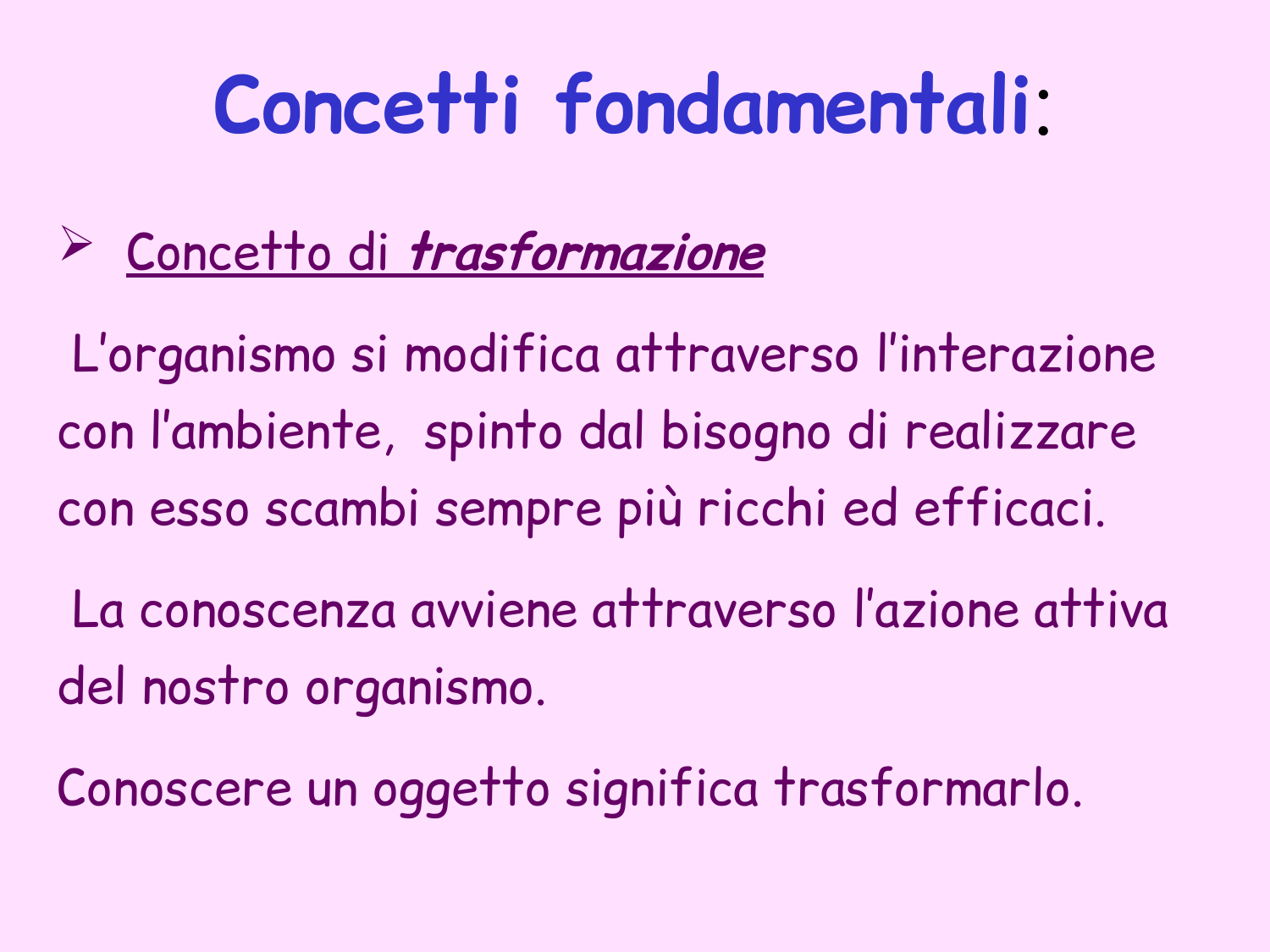

# Concetti fondamentali:
  Concetto di trasformazione
 L’organismo si modifica attraverso l’interazione con l’ambiente,  spinto dal bisogno di realizzare con esso scambi sempre più ricchi ed efficaci.
 La conoscenza avviene attraverso l’azione attiva del nostro organismo.
Conoscere un oggetto significa trasformarlo.